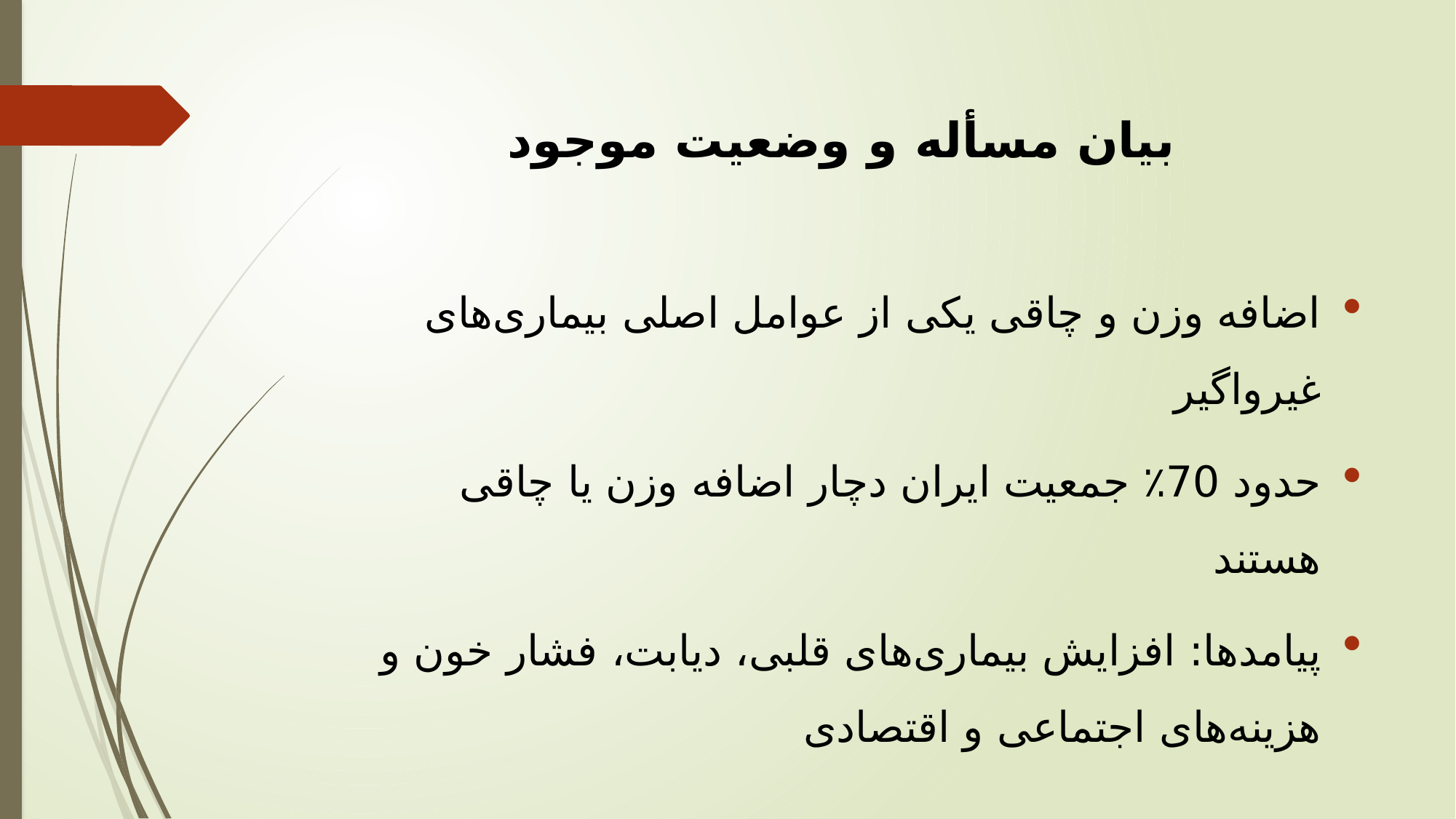

# بیان مسأله و وضعیت موجود
اضافه وزن و چاقی یکی از عوامل اصلی بیماری‌های غیرواگیر
حدود 70٪ جمعیت ایران دچار اضافه وزن یا چاقی هستند
پیامدها: افزایش بیماری‌های قلبی، دیابت، فشار خون و هزینه‌های اجتماعی و اقتصادی